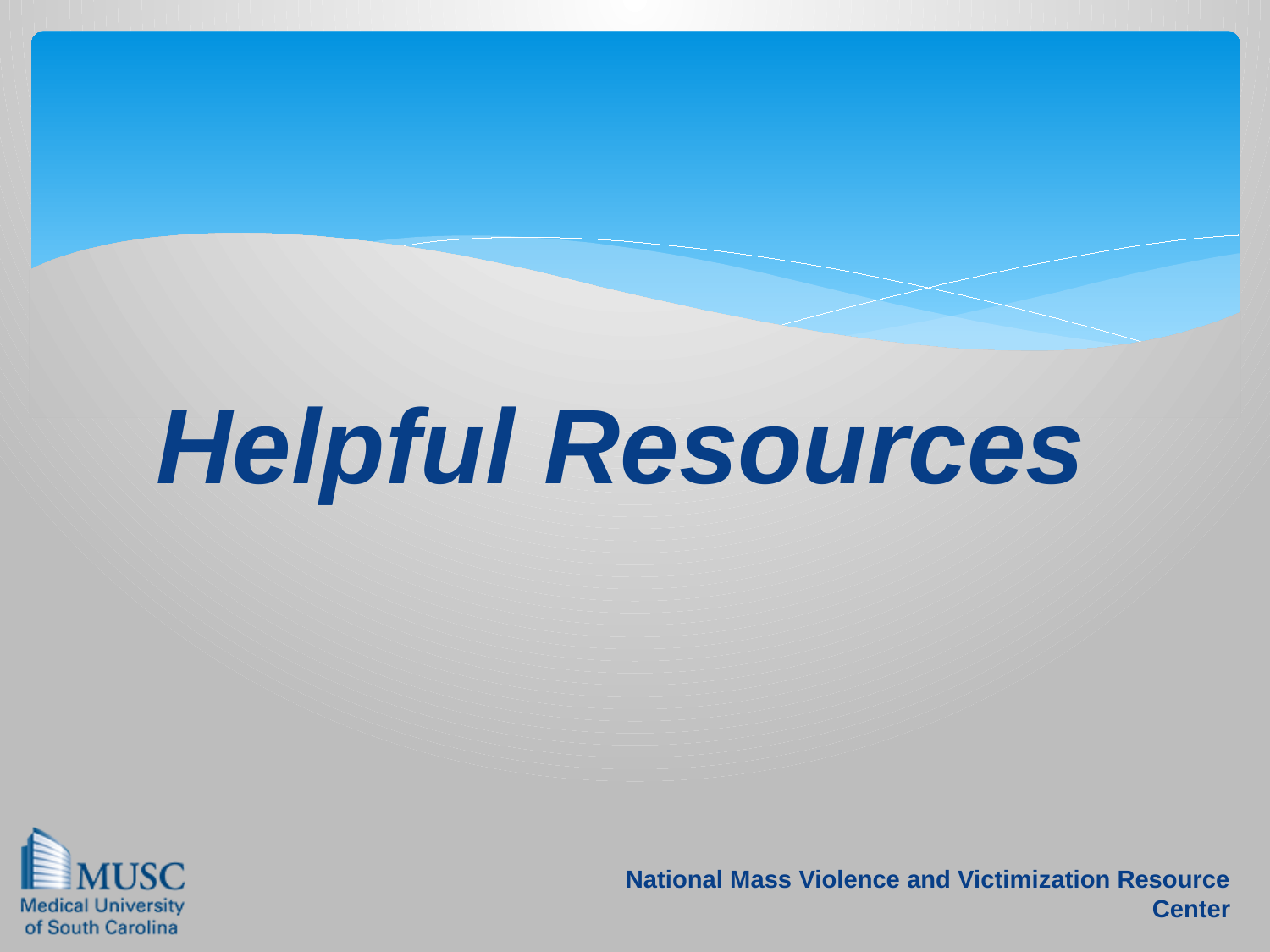

#
Helpful Resources
National Mass Violence and Victimization Resource Center